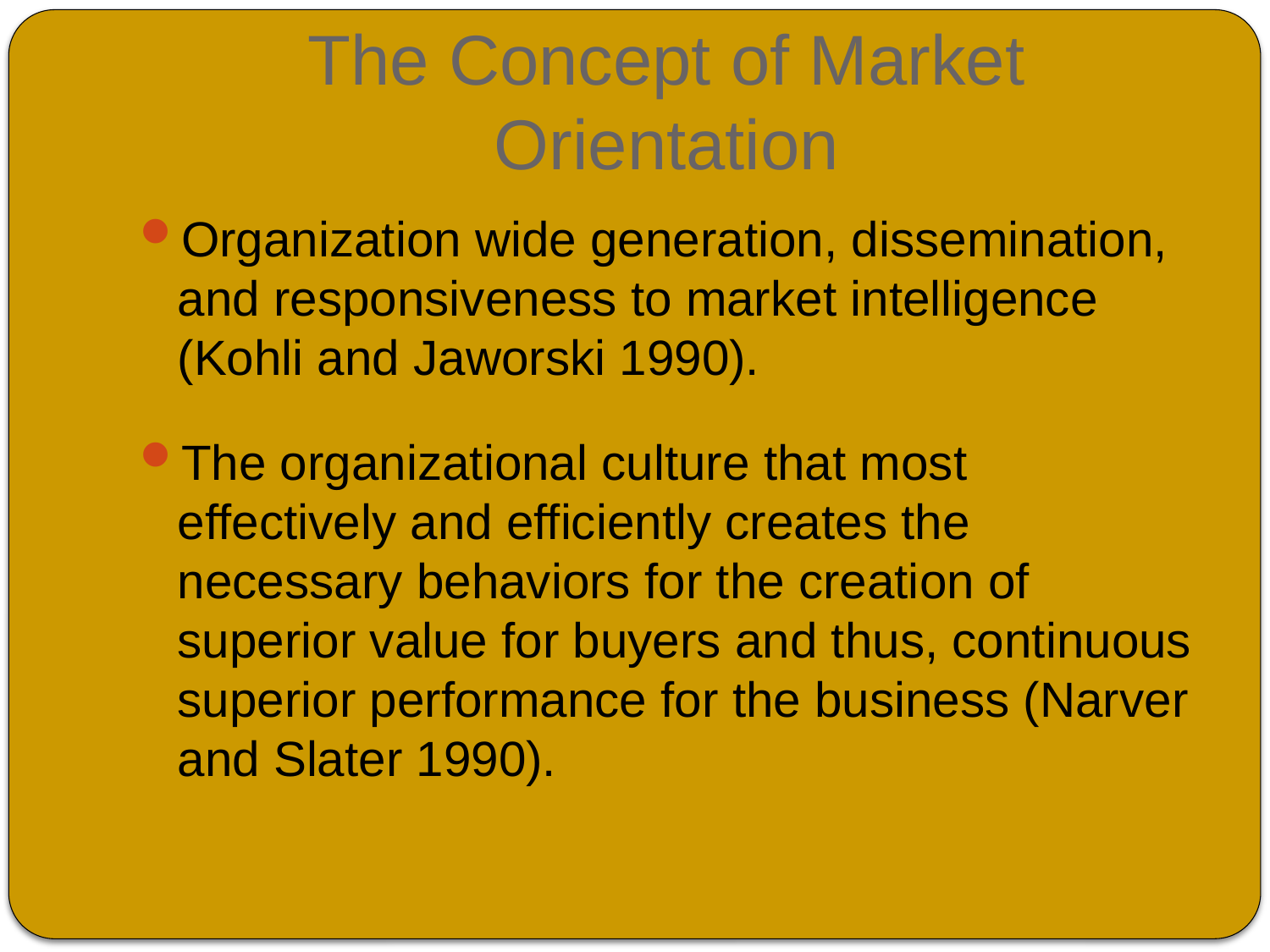

# The Concept of Market Orientation
Organization wide generation, dissemination, and responsiveness to market intelligence (Kohli and Jaworski 1990).

The organizational culture that most effectively and efficiently creates the necessary behaviors for the creation of superior value for buyers and thus, continuous superior performance for the business (Narver and Slater 1990).